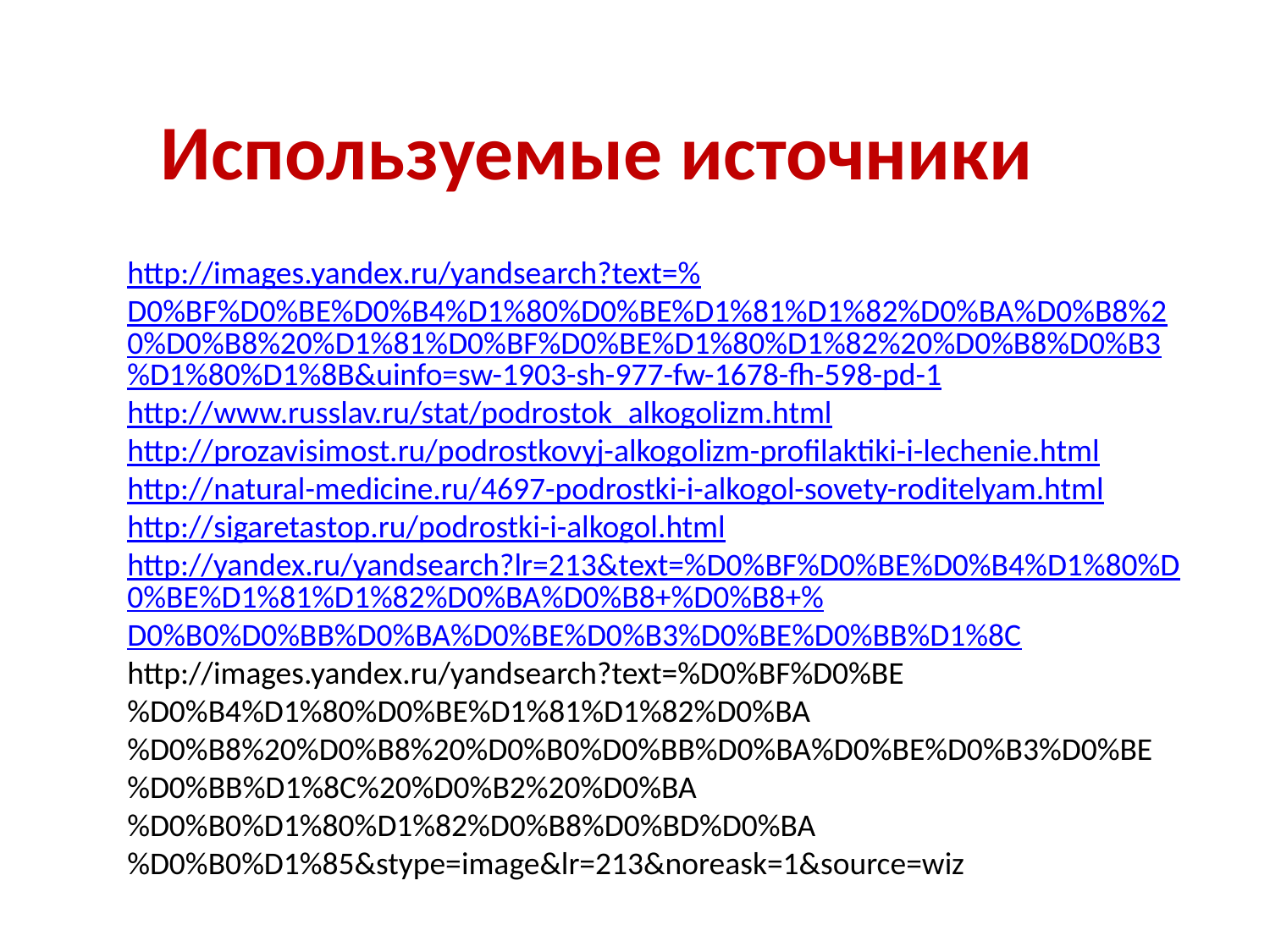

Используемые источники
http://images.yandex.ru/yandsearch?text=%D0%BF%D0%BE%D0%B4%D1%80%D0%BE%D1%81%D1%82%D0%BA%D0%B8%20%D0%B8%20%D1%81%D0%BF%D0%BE%D1%80%D1%82%20%D0%B8%D0%B3%D1%80%D1%8B&uinfo=sw-1903-sh-977-fw-1678-fh-598-pd-1
http://www.russlav.ru/stat/podrostok_alkogolizm.html
http://prozavisimost.ru/podrostkovyj-alkogolizm-profilaktiki-i-lechenie.html
http://natural-medicine.ru/4697-podrostki-i-alkogol-sovety-roditelyam.html
http://sigaretastop.ru/podrostki-i-alkogol.html
http://yandex.ru/yandsearch?lr=213&text=%D0%BF%D0%BE%D0%B4%D1%80%D0%BE%D1%81%D1%82%D0%BA%D0%B8+%D0%B8+%D0%B0%D0%BB%D0%BA%D0%BE%D0%B3%D0%BE%D0%BB%D1%8C
http://images.yandex.ru/yandsearch?text=%D0%BF%D0%BE%D0%B4%D1%80%D0%BE%D1%81%D1%82%D0%BA%D0%B8%20%D0%B8%20%D0%B0%D0%BB%D0%BA%D0%BE%D0%B3%D0%BE%D0%BB%D1%8C%20%D0%B2%20%D0%BA%D0%B0%D1%80%D1%82%D0%B8%D0%BD%D0%BA%D0%B0%D1%85&stype=image&lr=213&noreask=1&source=wiz